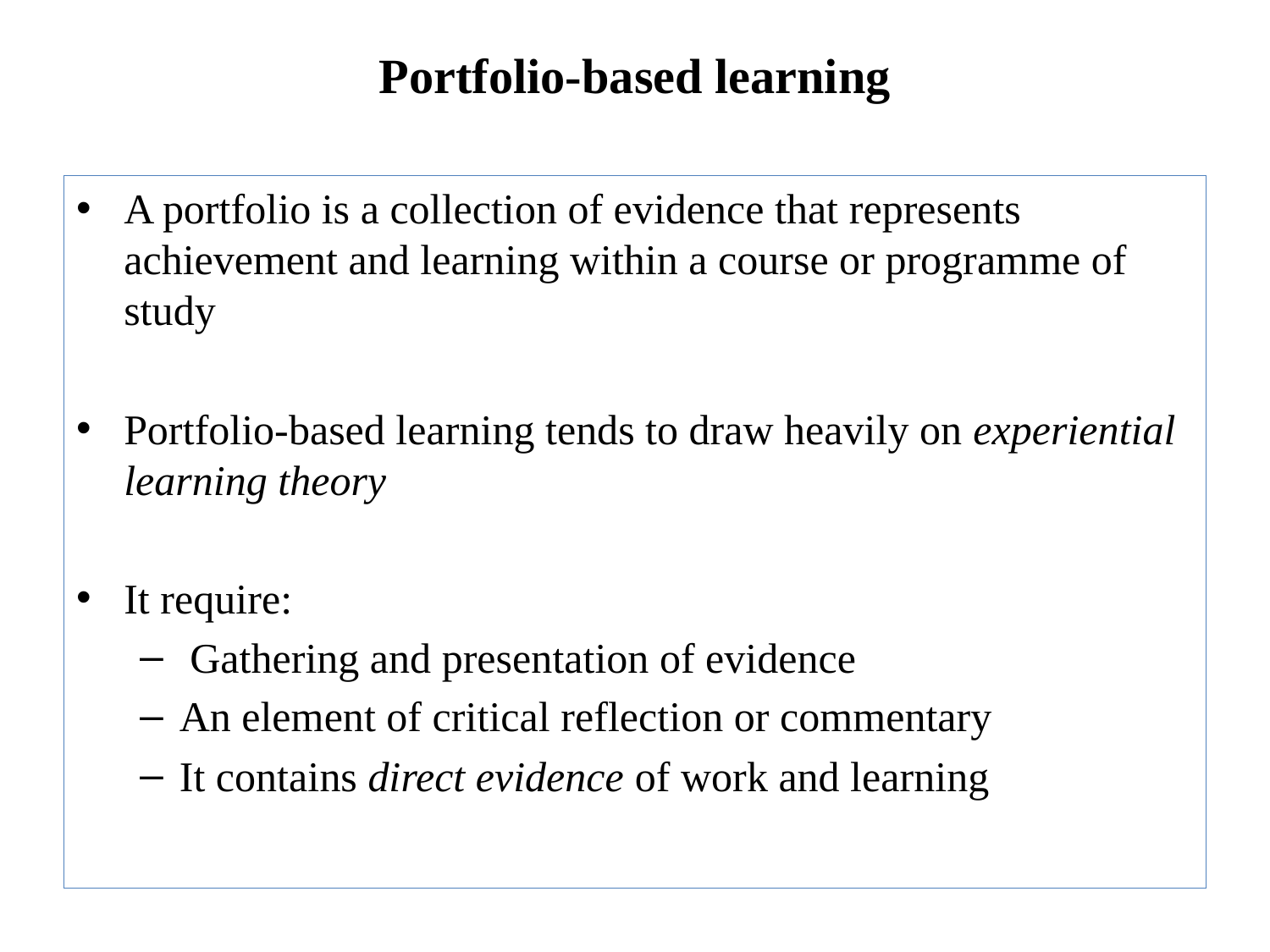

# Portfolio-based learning
A portfolio is a collection of evidence that represents achievement and learning within a course or programme of study

Portfolio-based learning tends to draw heavily on experiential learning theory

It require:
 Gathering and presentation of evidence
An element of critical reflection or commentary
It contains direct evidence of work and learning